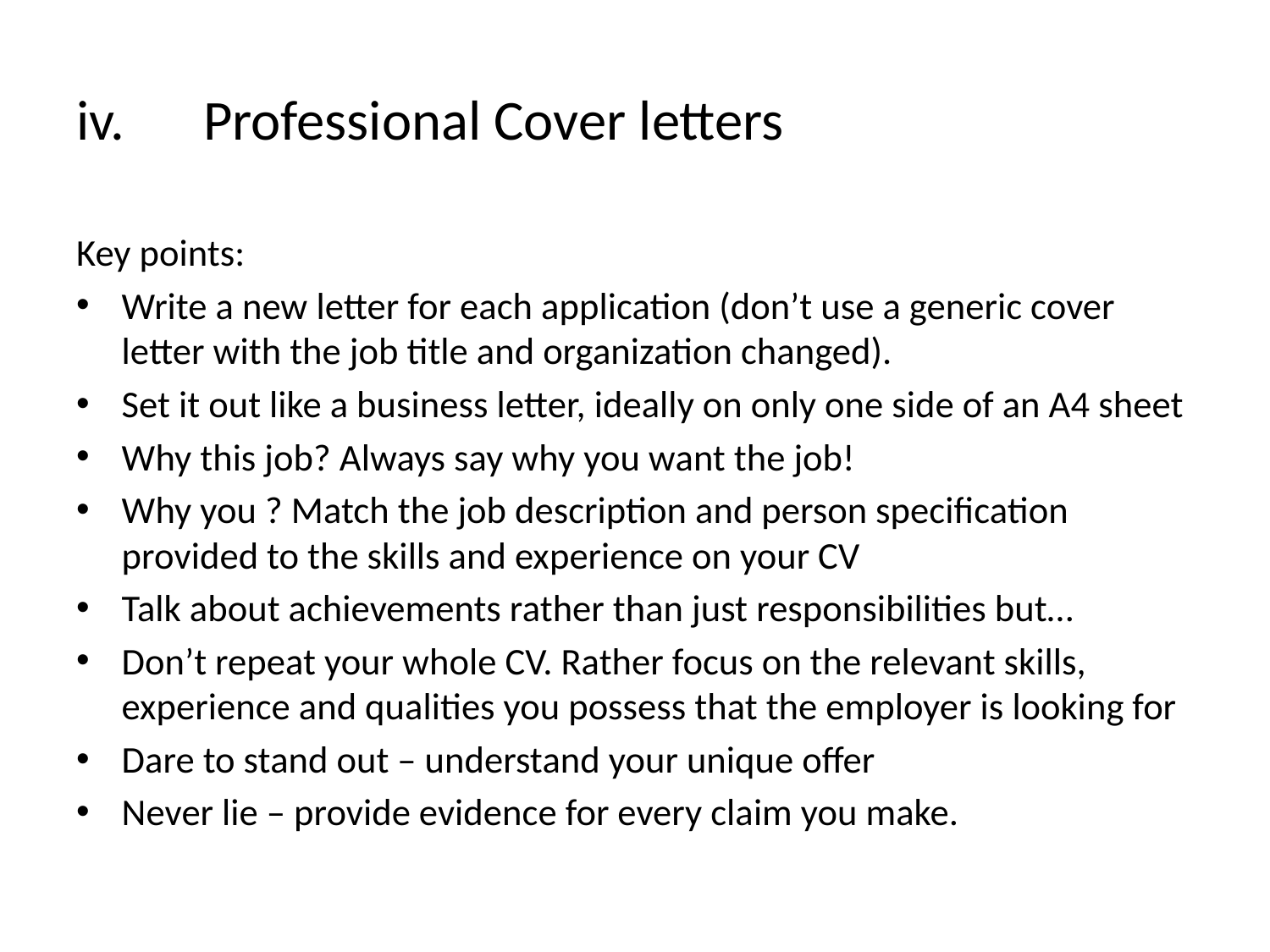

# iv.	Professional Cover letters
Key points:
Write a new letter for each application (don’t use a generic cover letter with the job title and organization changed).
Set it out like a business letter, ideally on only one side of an A4 sheet
Why this job? Always say why you want the job!
Why you ? Match the job description and person specification provided to the skills and experience on your CV
Talk about achievements rather than just responsibilities but…
Don’t repeat your whole CV. Rather focus on the relevant skills, experience and qualities you possess that the employer is looking for
Dare to stand out – understand your unique offer
Never lie – provide evidence for every claim you make.